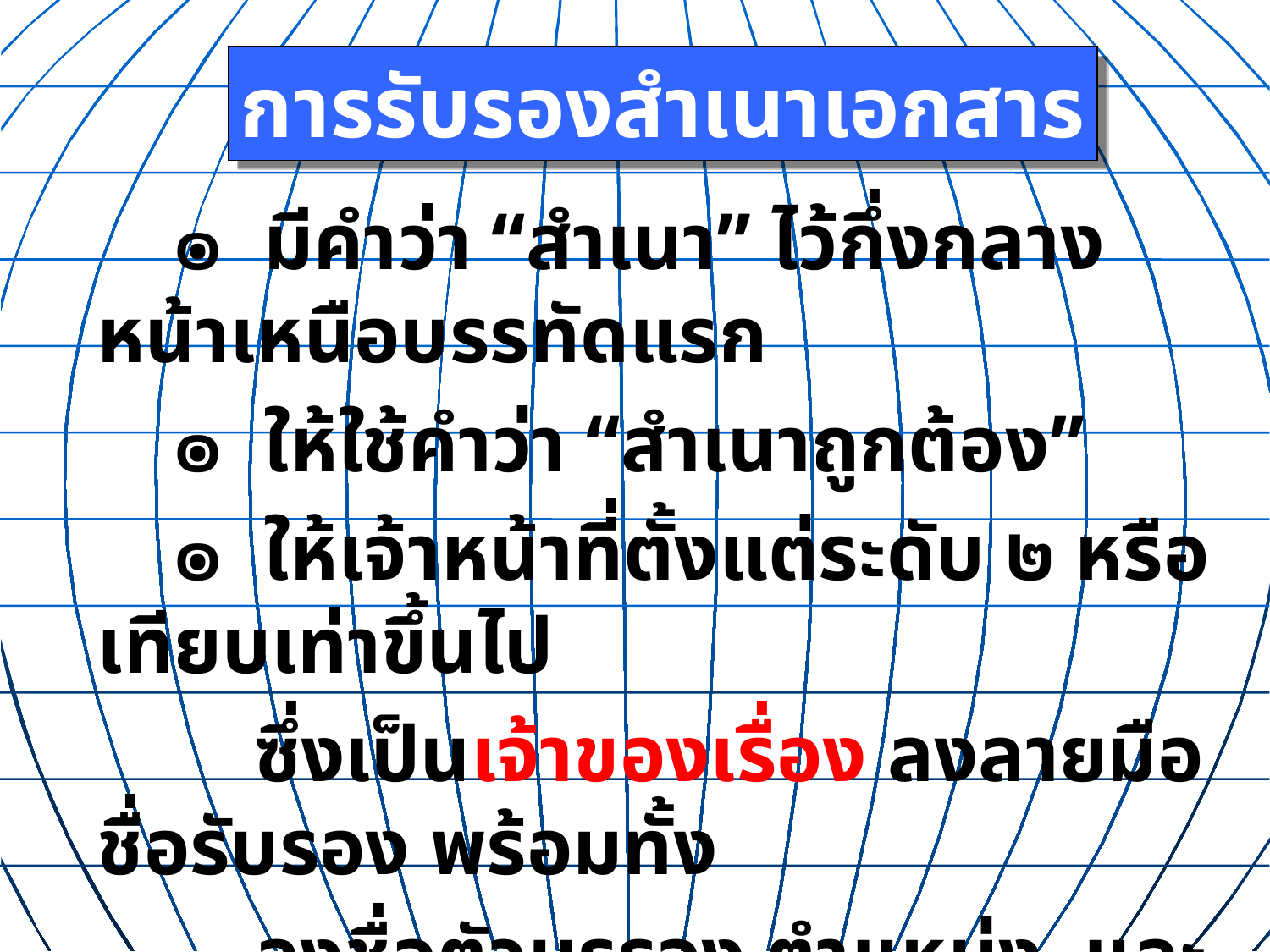

การรับรองสำเนาเอกสาร

        ๏  มีคำว่า “สำเนา” ไว้กึ่งกลางหน้าเหนือบรรทัดแรก
        ๏  ให้ใช้คำว่า “สำเนาถูกต้อง”
        ๏  ให้เจ้าหน้าที่ตั้งแต่ระดับ ๒ หรือเทียบเท่าขึ้นไป
            ซึ่งเป็นเจ้าของเรื่อง ลงลายมือชื่อรับรอง พร้อมทั้ง
            ลงชื่อตัวบรรจง ตำแหน่ง  และ วัน เดือน ปี
            ที่ขอบล่างของหนังสือ